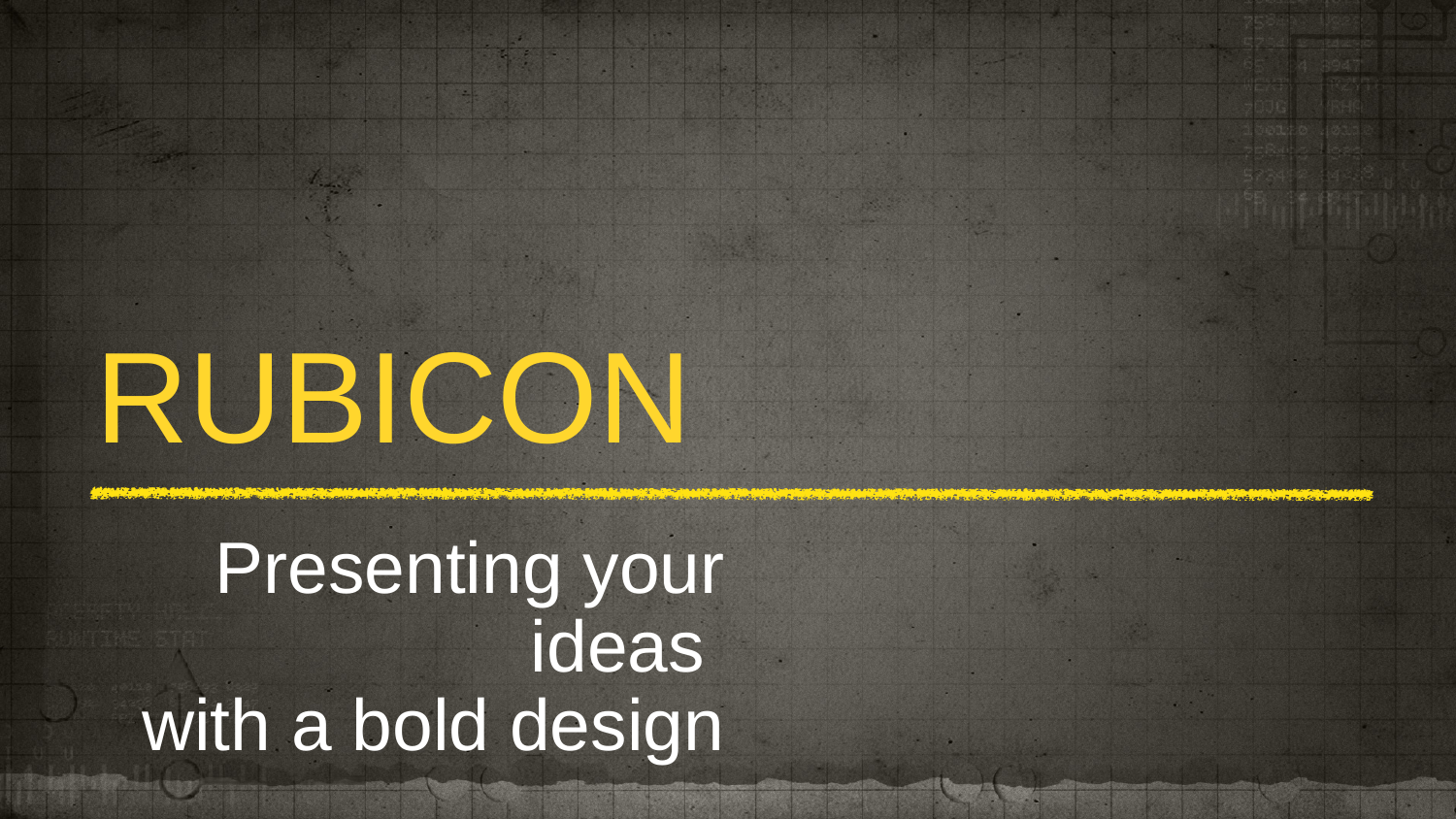

# RUBICON
Presenting your ideas
with a bold design